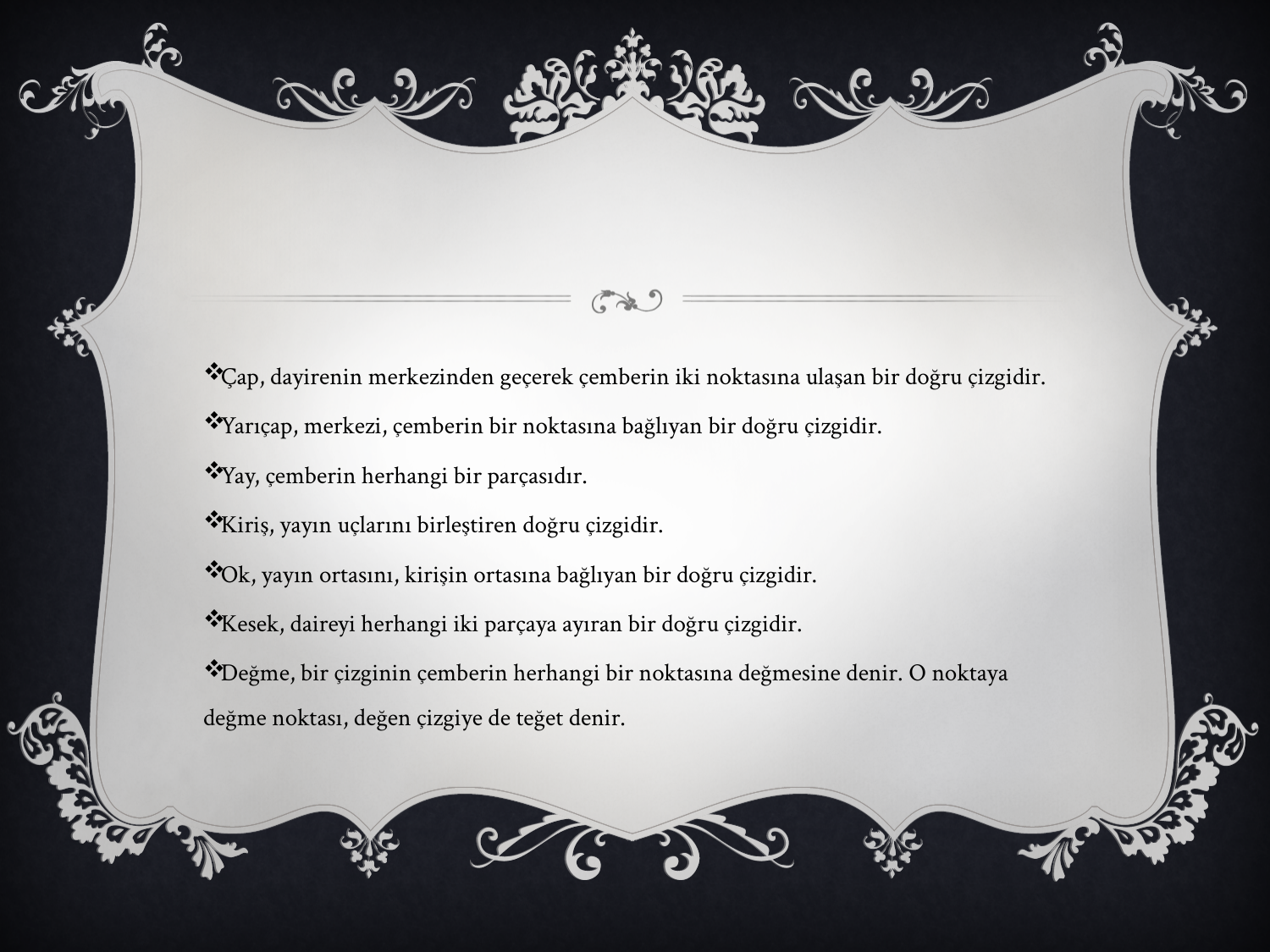

#
Çap, dayirenin merkezinden geçerek çemberin iki noktasına ulaşan bir doğru çizgidir.
Yarıçap, merkezi, çemberin bir noktasına bağlıyan bir doğru çizgidir.
Yay, çemberin herhangi bir parçasıdır.
Kiriş, yayın uçlarını birleştiren doğru çizgidir.
Ok, yayın ortasını, kirişin ortasına bağlıyan bir doğru çizgidir.
Kesek, daireyi herhangi iki parçaya ayıran bir doğru çizgidir.
Değme, bir çizginin çemberin herhangi bir noktasına değmesine denir. O noktaya değme noktası, değen çizgiye de teğet denir.